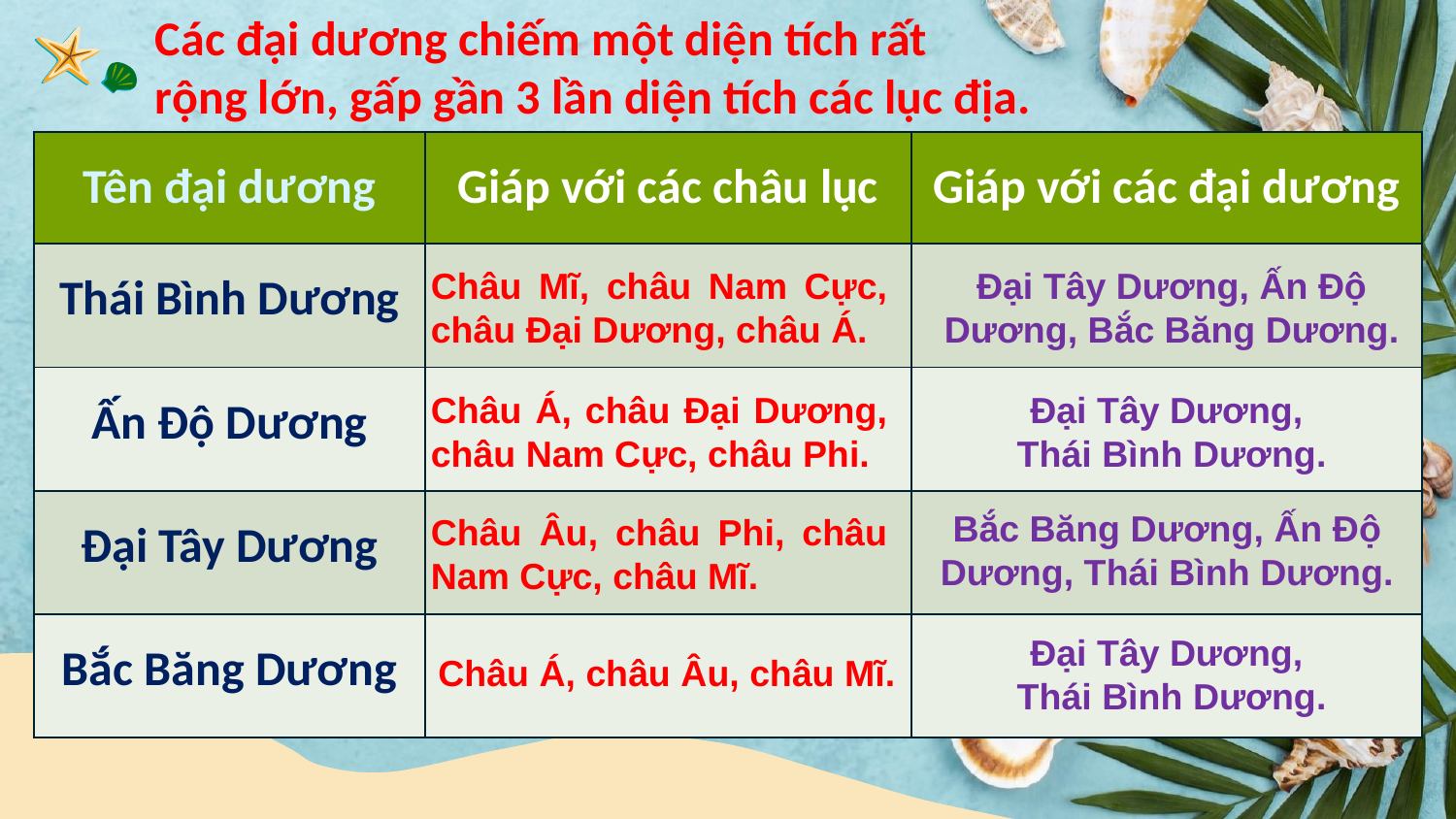

Các đại dương chiếm một diện tích rất
rộng lớn, gấp gần 3 lần diện tích các lục địa.

| Tên đại dương | Giáp với các châu lục | Giáp với các đại dương |
| --- | --- | --- |
| Thái Bình Dương |  |  |
| Ấn Độ Dương |  |  |
| Đại Tây Dương |  |  |
| Bắc Băng Dương |  |  |
Châu Mĩ, châu Nam Cực, châu Đại Dương, châu Á.
Đại Tây Dương, Ấn Độ Dương, Bắc Băng Dương.
Châu Á, châu Đại Dương, châu Nam Cực, châu Phi.
Đại Tây Dương,
Thái Bình Dương.
Bắc Băng Dương, Ấn Độ Dương, Thái Bình Dương.
Châu Âu, châu Phi, châu Nam Cực, châu Mĩ.
Đại Tây Dương,
Thái Bình Dương.
Châu Á, châu Âu, châu Mĩ.